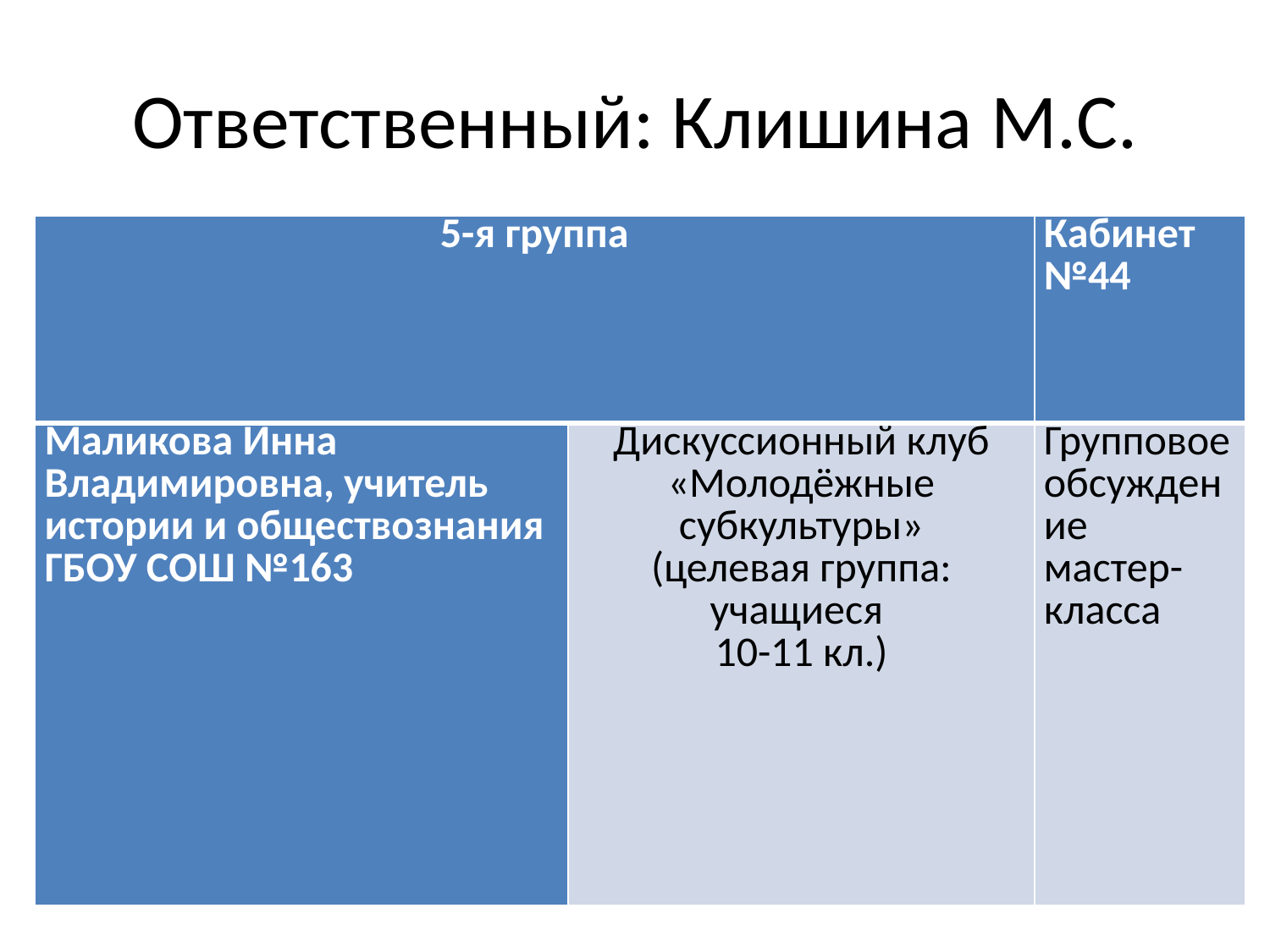

# Ответственный: Клишина М.С.
| 5-я группа |  | Кабинет №44 |
| --- | --- | --- |
| Маликова Инна Владимировна, учитель истории и обществознания ГБОУ СОШ №163 | Дискуссионный клуб «Молодёжные субкультуры» (целевая группа: учащиеся 10-11 кл.) | Групповое обсуждение мастер-класса |